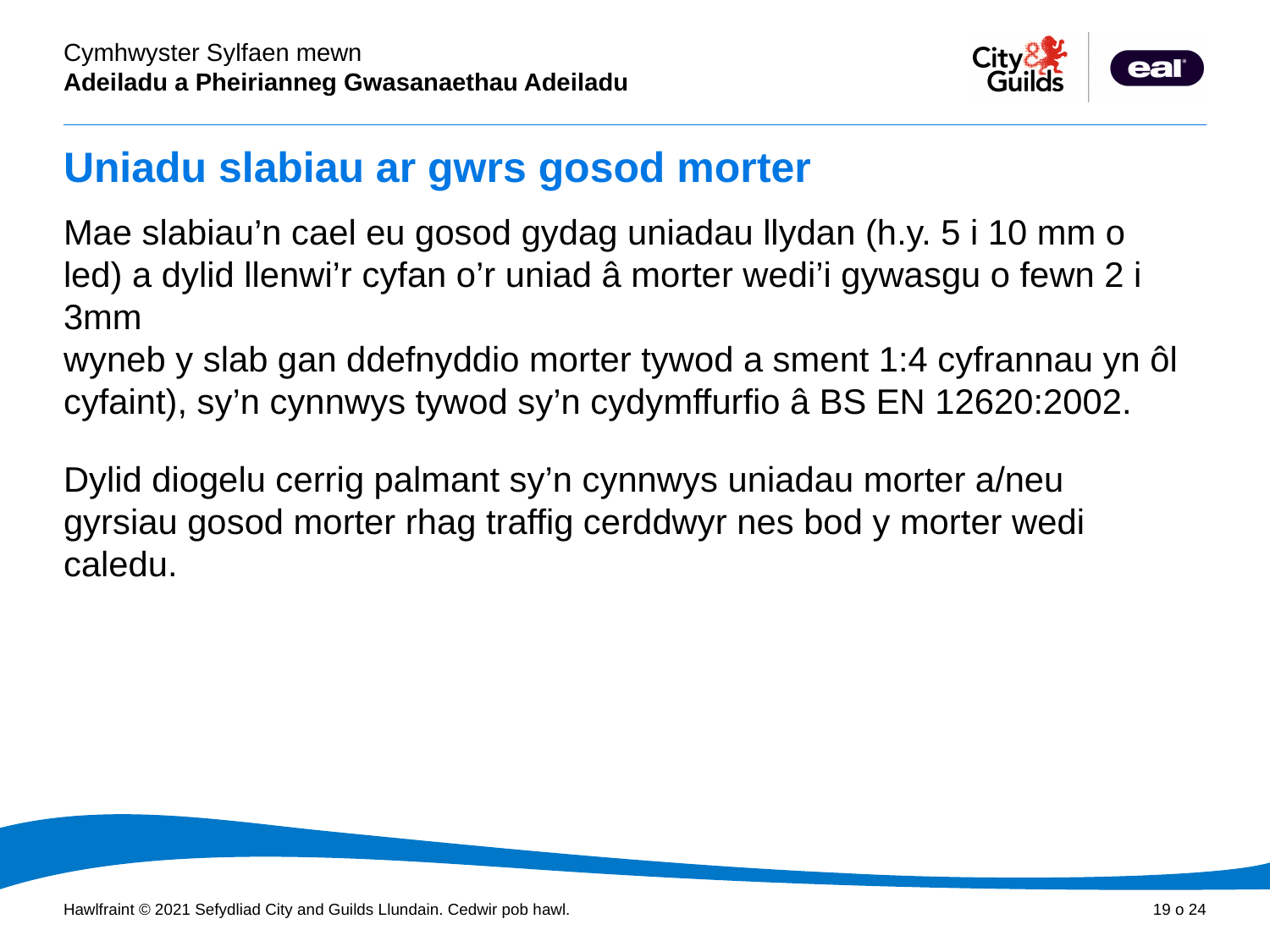

# Uniadu slabiau ar gwrs gosod morter
Mae slabiau’n cael eu gosod gydag uniadau llydan (h.y. 5 i 10 mm o led) a dylid llenwi’r cyfan o’r uniad â morter wedi’i gywasgu o fewn 2 i 3mm
wyneb y slab gan ddefnyddio morter tywod a sment 1:4 cyfrannau yn ôl cyfaint), sy’n cynnwys tywod sy’n cydymffurfio â BS EN 12620:2002.
Dylid diogelu cerrig palmant sy’n cynnwys uniadau morter a/neu gyrsiau gosod morter rhag traffig cerddwyr nes bod y morter wedi caledu.